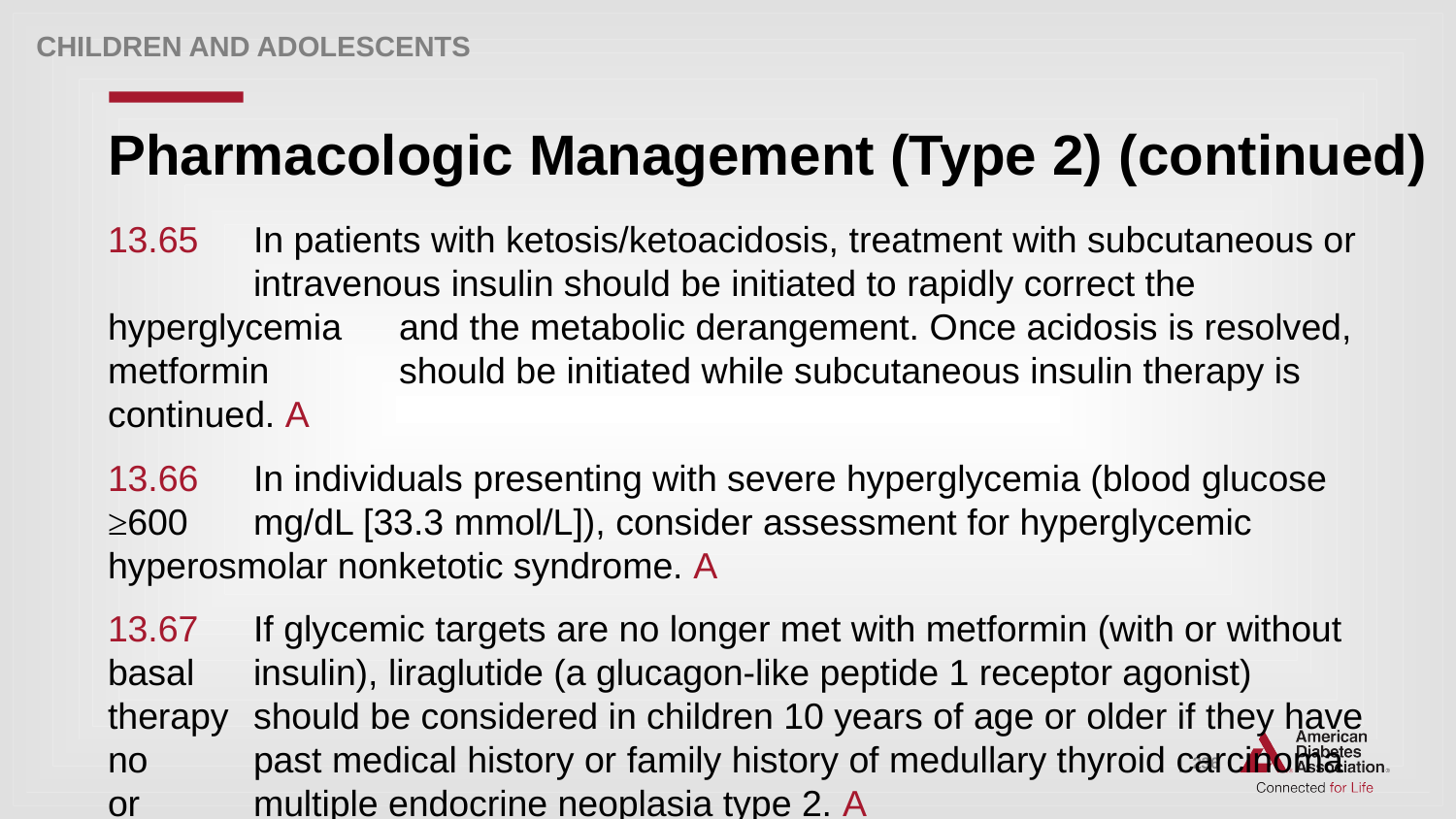

Children and adolescents
# Pharmacologic Management (Type 2) (continued)
13.65 	In patients with ketosis/ketoacidosis, treatment with subcutaneous or 	intravenous insulin should be initiated to rapidly correct the hyperglycemia	and the metabolic derangement. Once acidosis is resolved, metformin 	should be initiated while subcutaneous insulin therapy is continued. A
13.66 	In individuals presenting with severe hyperglycemia (blood glucose ≥600 	mg/dL [33.3 mmol/L]), consider assessment for hyperglycemic 	hyperosmolar nonketotic syndrome. A
13.67 	If glycemic targets are no longer met with metformin (with or without basal 	insulin), liraglutide (a glucagon-like peptide 1 receptor agonist) therapy 	should be considered in children 10 years of age or older if they have no 	past medical history or family history of medullary thyroid carcinoma or 	multiple endocrine neoplasia type 2. A